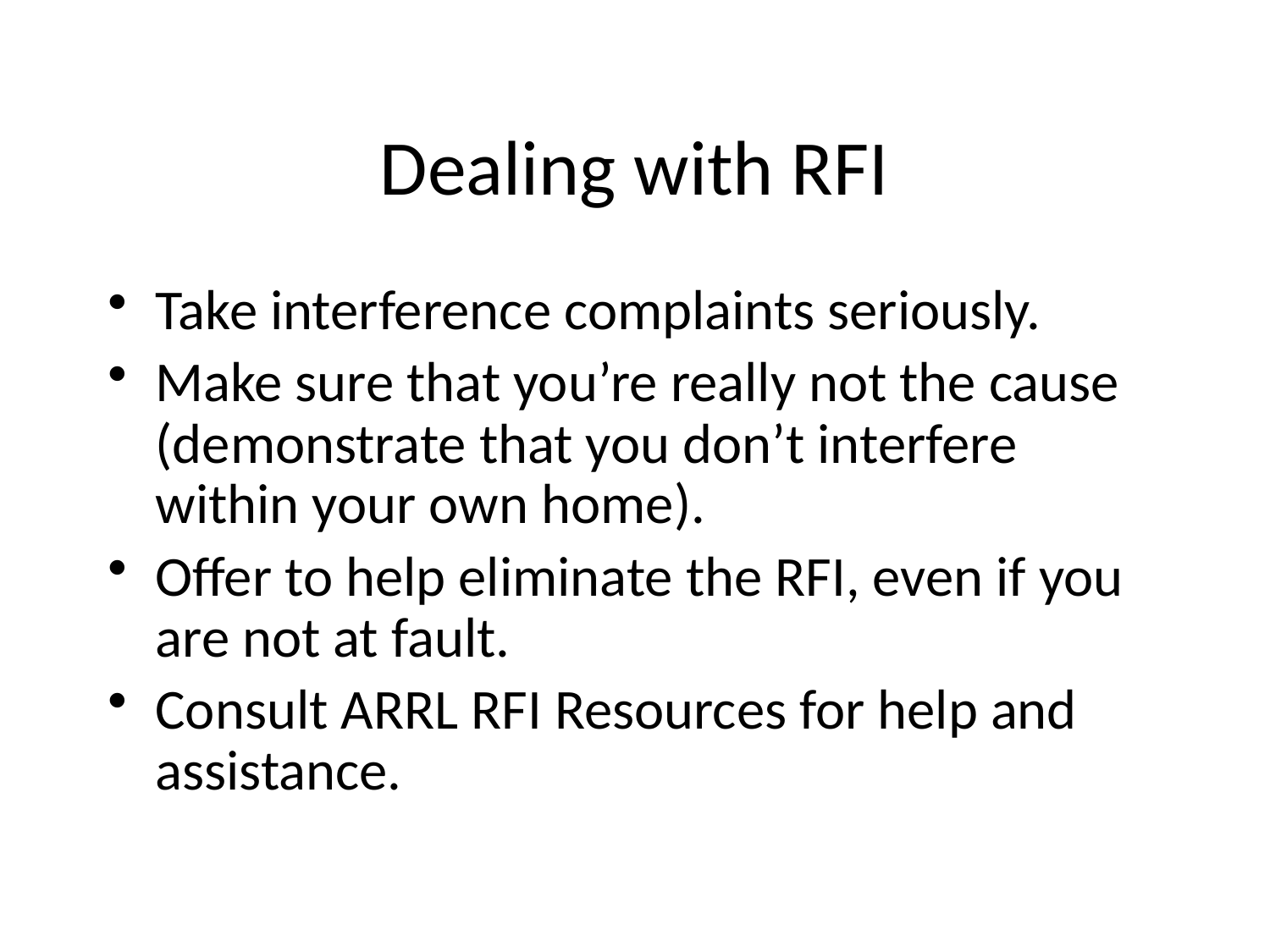

Dealing with RFI
Take interference complaints seriously.
Make sure that you’re really not the cause (demonstrate that you don’t interfere within your own home).
Offer to help eliminate the RFI, even if you are not at fault.
Consult ARRL RFI Resources for help and assistance.